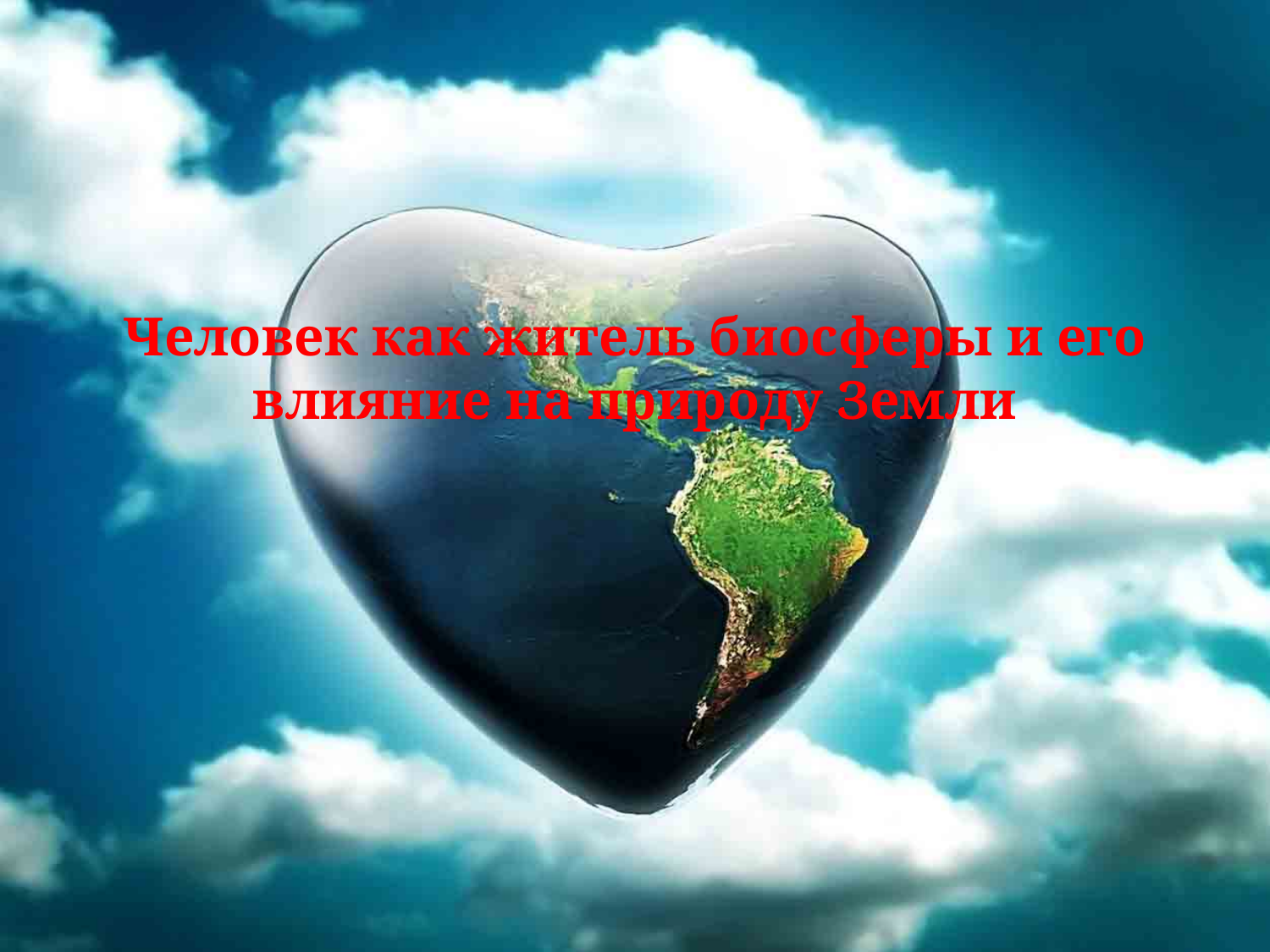

# Человек как житель биосферы и его влияние на природу Земли